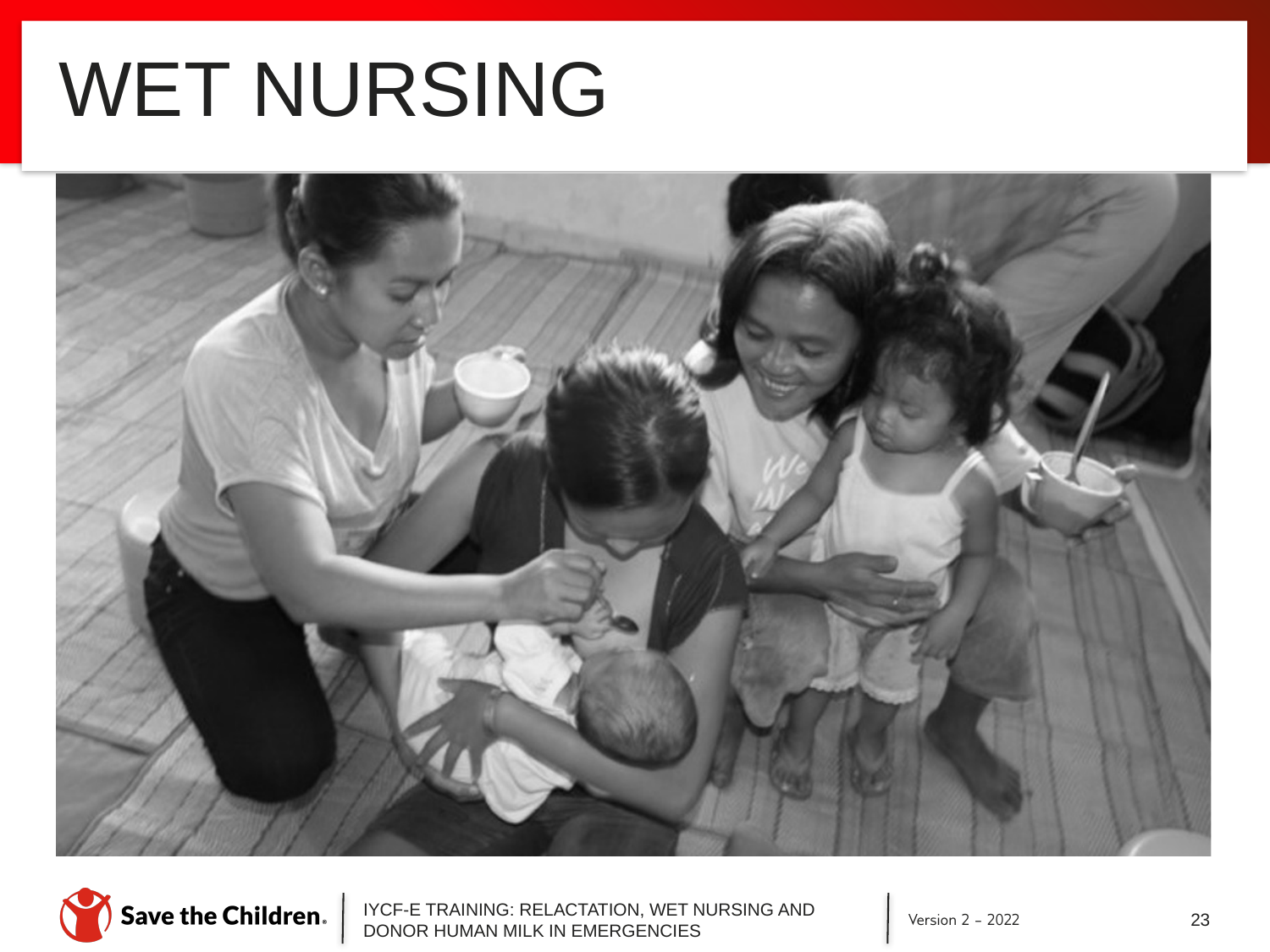

# WET NURSING

IYCF-E TRAINING: RELACTATION, WET NURSING AND DONOR HUMAN MILK IN EMERGENCIES
Version 2 – 2022
23